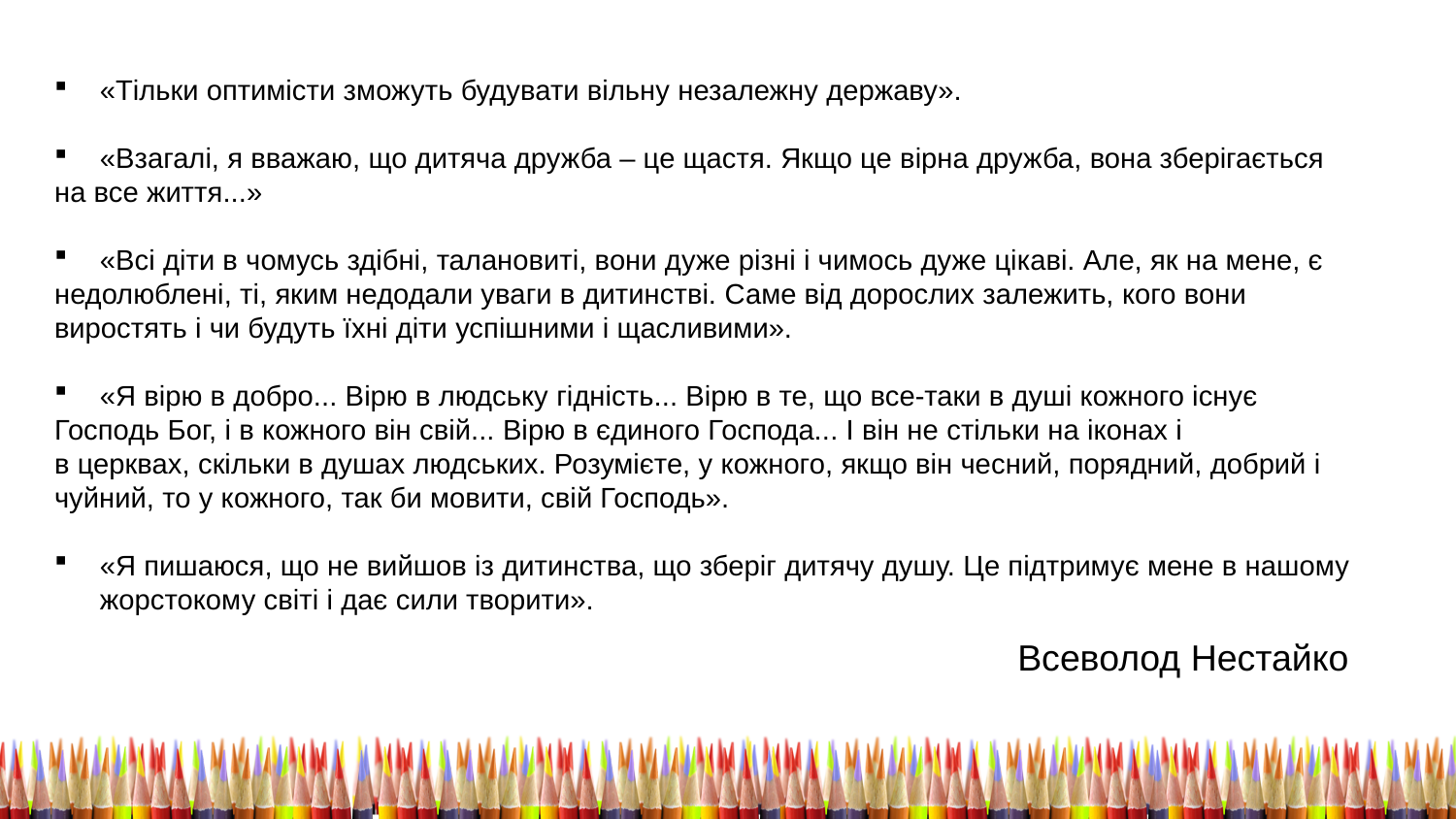

«Тільки оптимісти зможуть будувати вільну незалежну державу».

«Взагалі, я вважаю, що дитяча дружба – це щастя. Якщо це вірна дружба, вона зберігається
на все життя...»

«Всі діти в чомусь здібні, талановиті, вони дуже різні і чимось дуже цікаві. Але, як на мене, є
недолюблені, ті, яким недодали уваги в дитинстві. Саме від дорослих залежить, кого вони
виростять і чи будуть їхні діти успішними і щасливими».

«Я вірю в добро... Вірю в людську гідність... Вірю в те, що все-таки в душі кожного існує
Господь Бог, і в кожного він свій... Вірю в єдиного Господа... І він не стільки на іконах і
в церквах, скільки в душах людських. Розумієте, у кожного, якщо він чесний, порядний, добрий і
чуйний, то у кожного, так би мовити, свій Господь».

«Я пишаюся, що не вийшов із дитинства, що зберіг дитячу душу. Це підтримує мене в нашому жорстокому світі і дає сили творити».
Всеволод Нестайко